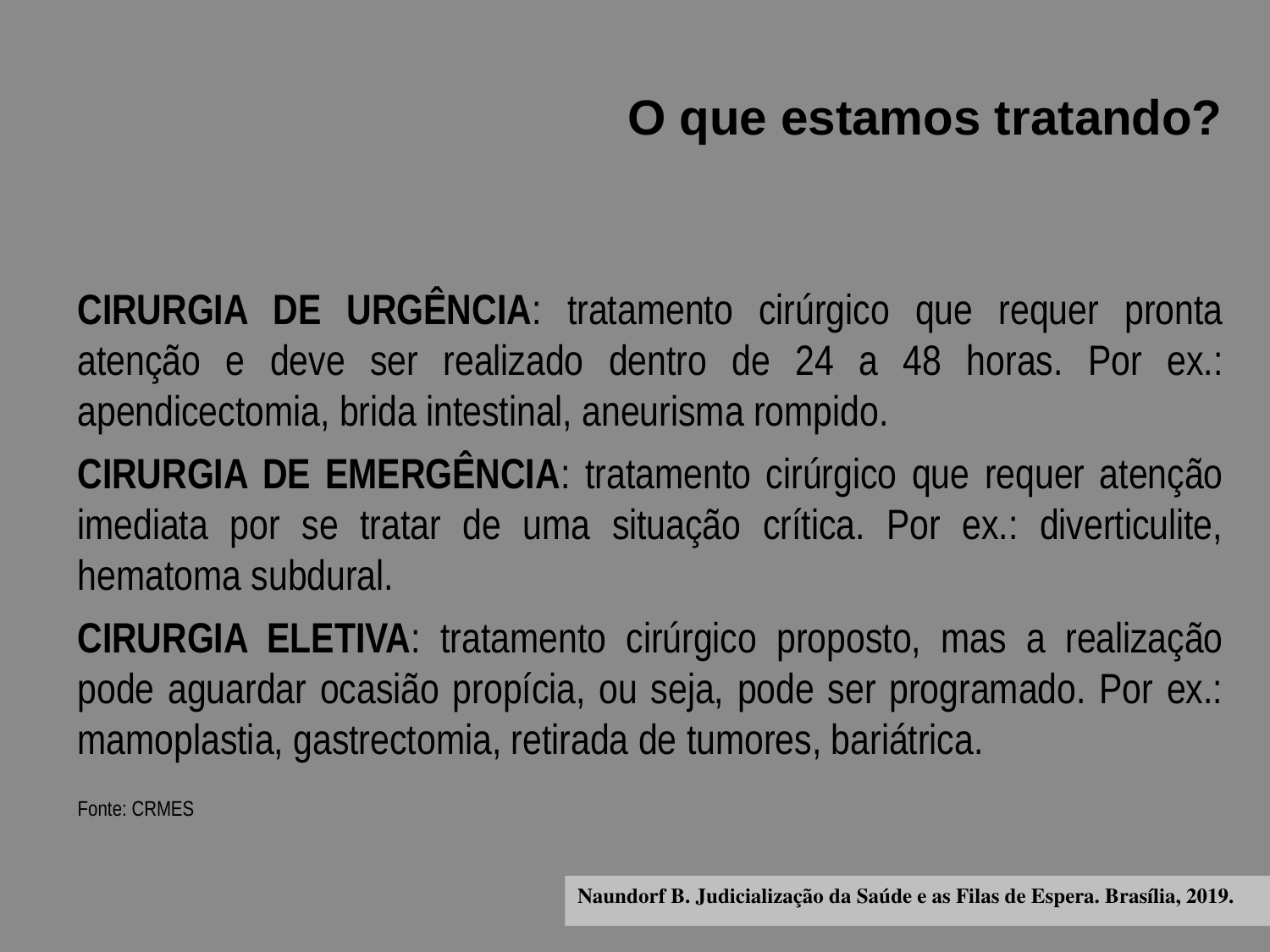

# O que estamos tratando?
CIRURGIA DE URGÊNCIA: tratamento cirúrgico que requer pronta atenção e deve ser realizado dentro de 24 a 48 horas. Por ex.: apendicectomia, brida intestinal, aneurisma rompido.
CIRURGIA DE EMERGÊNCIA: tratamento cirúrgico que requer atenção imediata por se tratar de uma situação crítica. Por ex.: diverticulite, hematoma subdural.
CIRURGIA ELETIVA: tratamento cirúrgico proposto, mas a realização pode aguardar ocasião propícia, ou seja, pode ser programado. Por ex.: mamoplastia, gastrectomia, retirada de tumores, bariátrica.
Fonte: CRMES